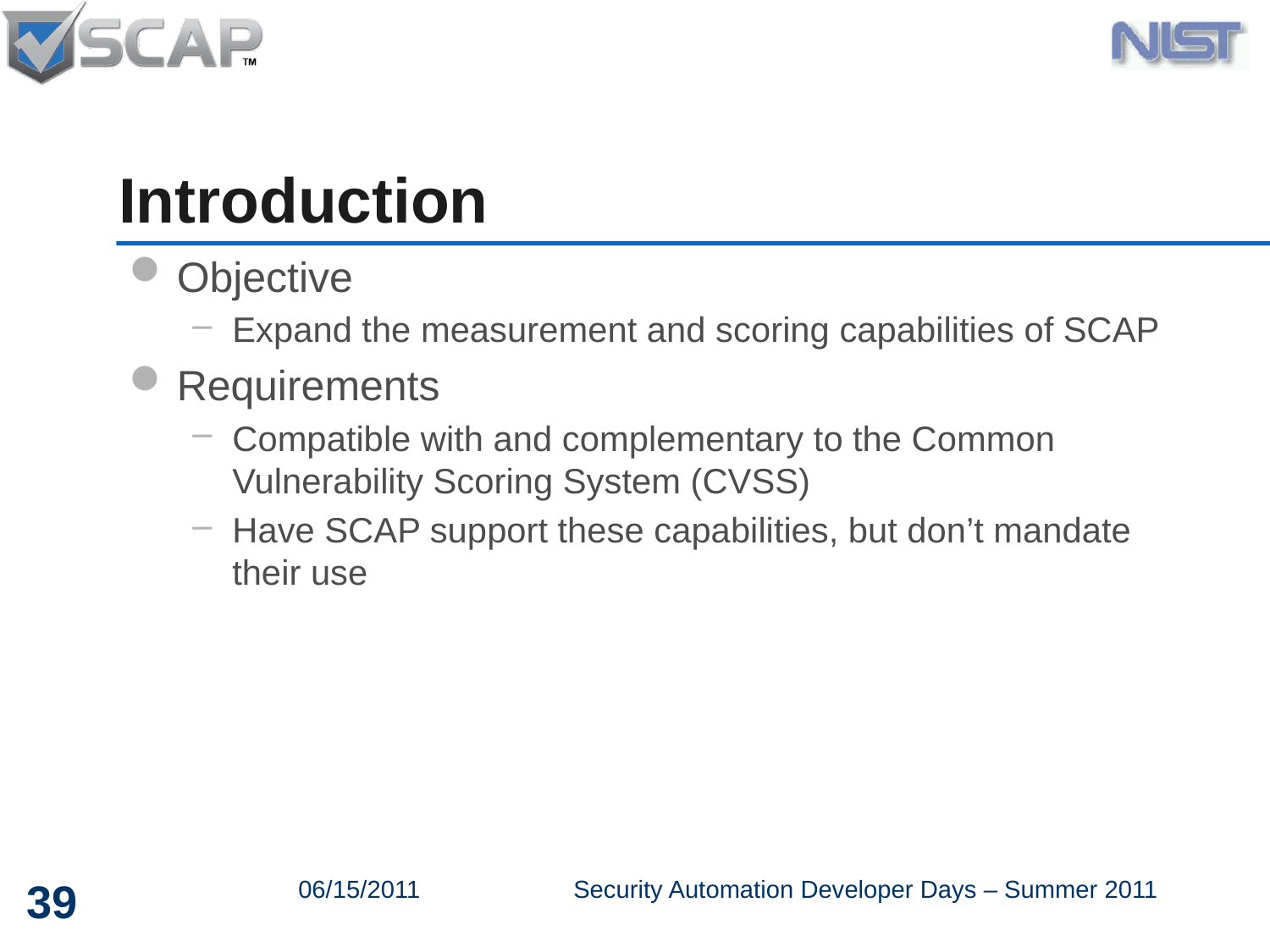

# Introduction
Objective
Expand the measurement and scoring capabilities of SCAP
Requirements
Compatible with and complementary to the Common Vulnerability Scoring System (CVSS)
Have SCAP support these capabilities, but don’t mandate their use

39
06/15/2011
Security Automation Developer Days – Summer 2011